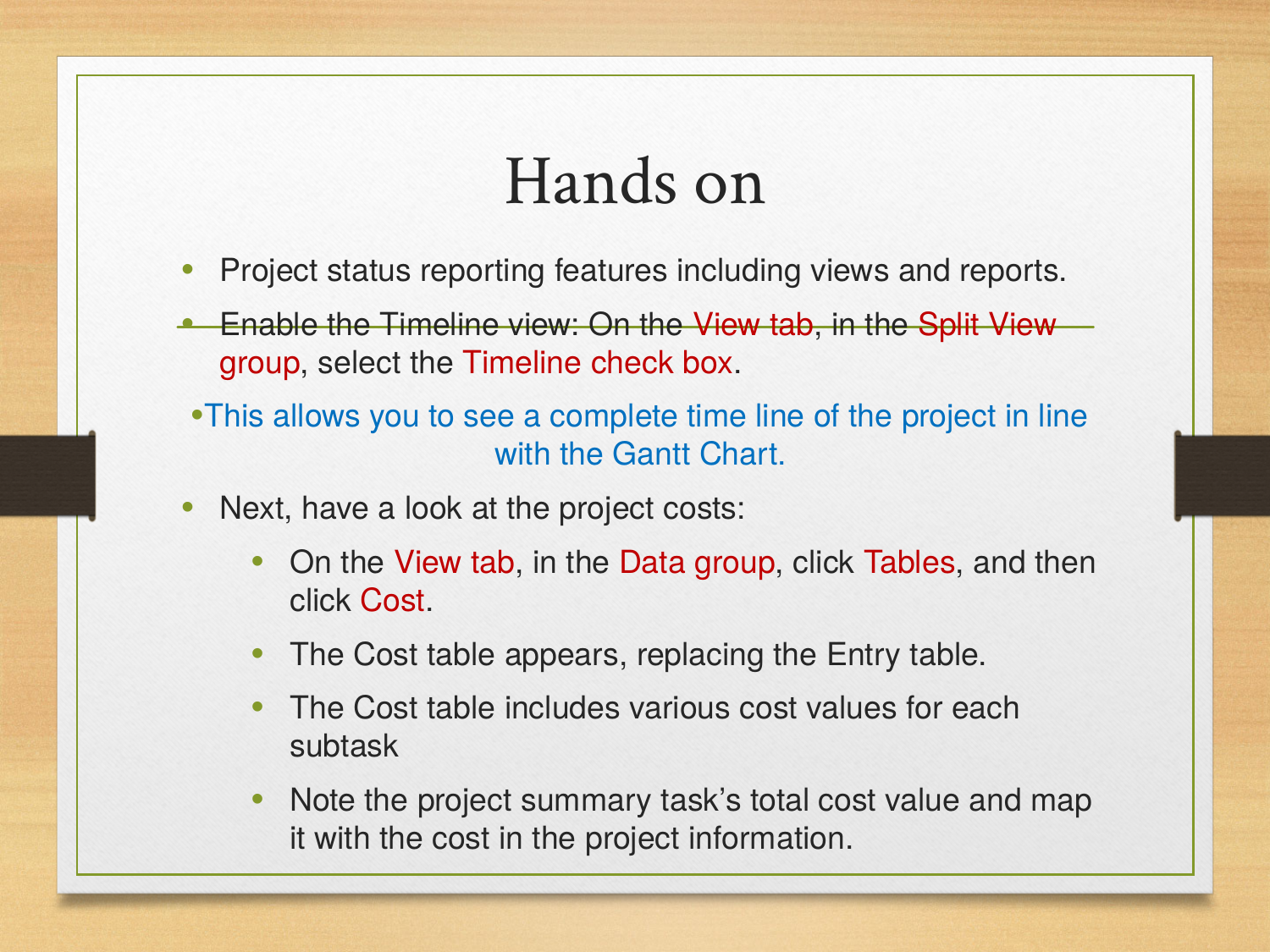

# Hands on
Project status reporting features including views and reports.
Enable the Timeline view: On the View tab, in the Split View group, select the Timeline check box.
This allows you to see a complete time line of the project in line with the Gantt Chart.
Next, have a look at the project costs:
On the View tab, in the Data group, click Tables, and then click Cost.
The Cost table appears, replacing the Entry table.
The Cost table includes various cost values for each subtask
Note the project summary task’s total cost value and map it with the cost in the project information.